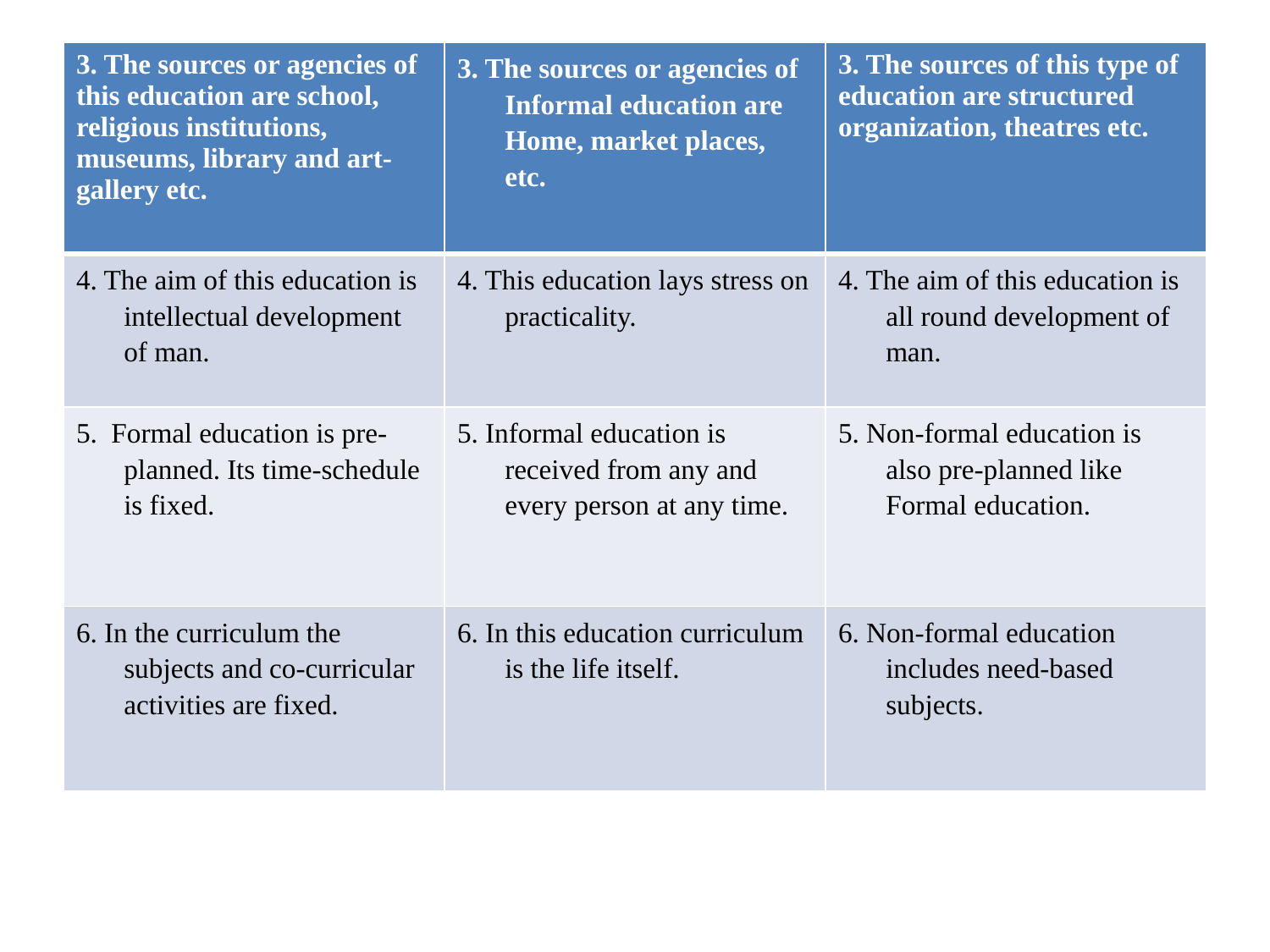

#
| 3. The sources or agencies of this education are school, religious institutions, museums, library and art-gallery etc. | 3. The sources or agencies of Informal education are Home, market places, etc. | 3. The sources of this type of education are structured organization, theatres etc. |
| --- | --- | --- |
| 4. The aim of this education is intellectual development of man. | 4. This education lays stress on practicality. | 4. The aim of this education is all round development of man. |
| 5. Formal education is pre-planned. Its time-schedule is fixed. | 5. Informal education is received from any and every person at any time. | 5. Non-formal education is also pre-planned like Formal education. |
| 6. In the curriculum the subjects and co-curricular activities are fixed. | 6. In this education curriculum is the life itself. | 6. Non-formal education includes need-based subjects. |